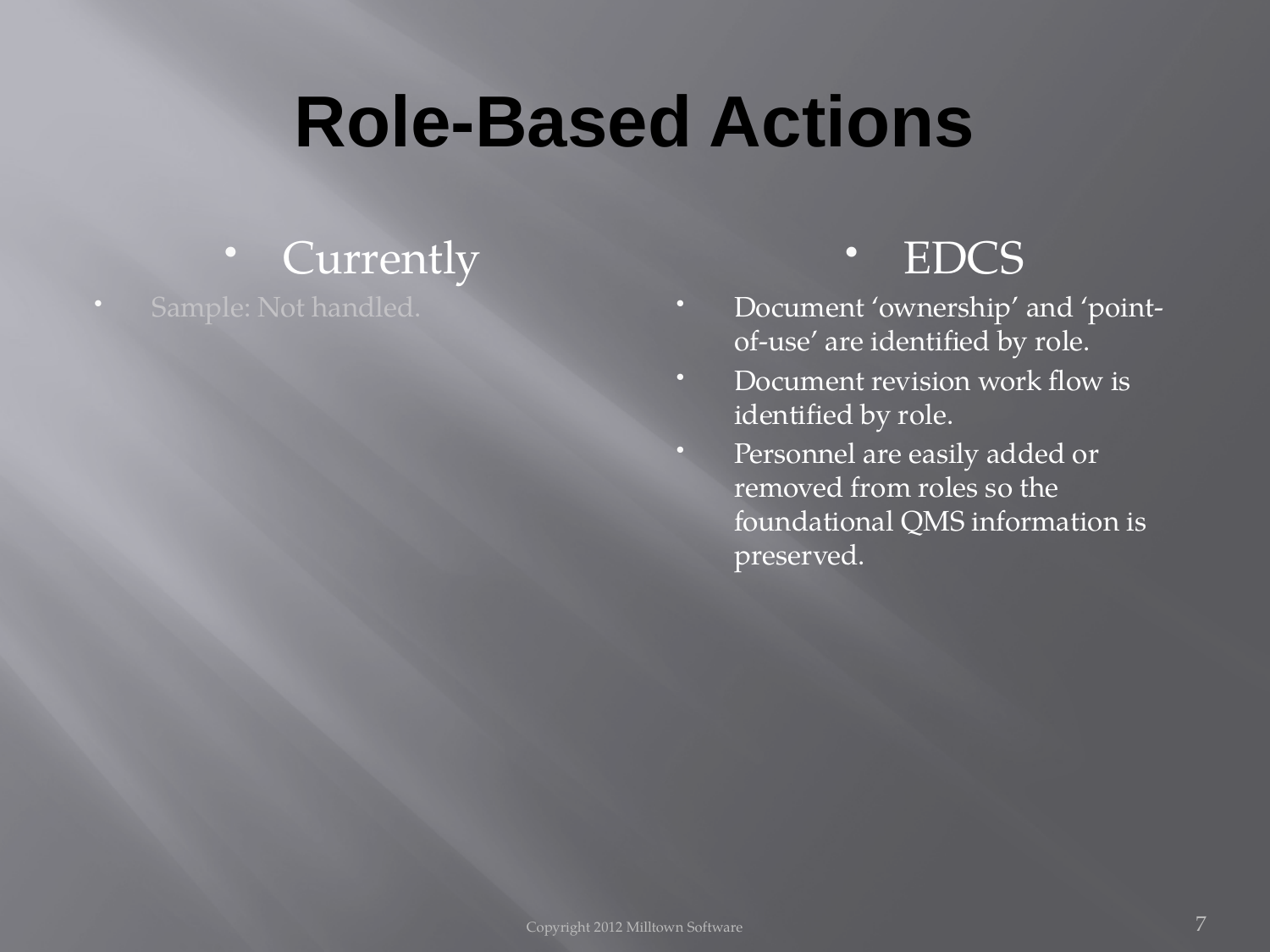

# Role-Based Actions
Currently
Sample: Not handled.
EDCS
Document ‘ownership’ and ‘point-of-use’ are identified by role.
Document revision work flow is identified by role.
Personnel are easily added or removed from roles so the foundational QMS information is preserved.

Copyright 2012 Milltown Software
7